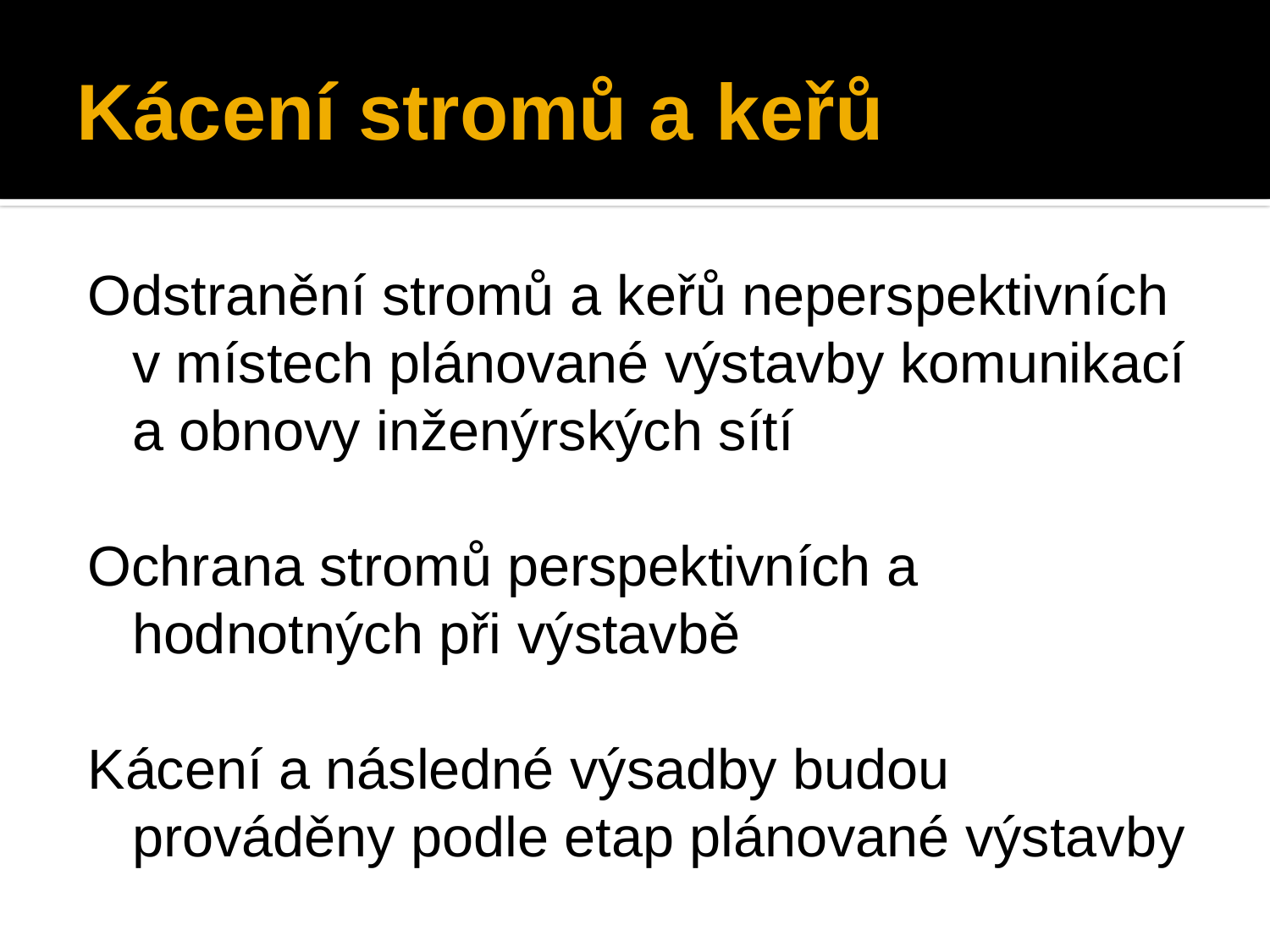

# Kácení stromů a keřů
Odstranění stromů a keřů neperspektivních  v místech plánované výstavby komunikací a obnovy inženýrských sítí

Ochrana stromů perspektivních a hodnotných při výstavbě

Kácení a následné výsadby budou prováděny podle etap plánované výstavby